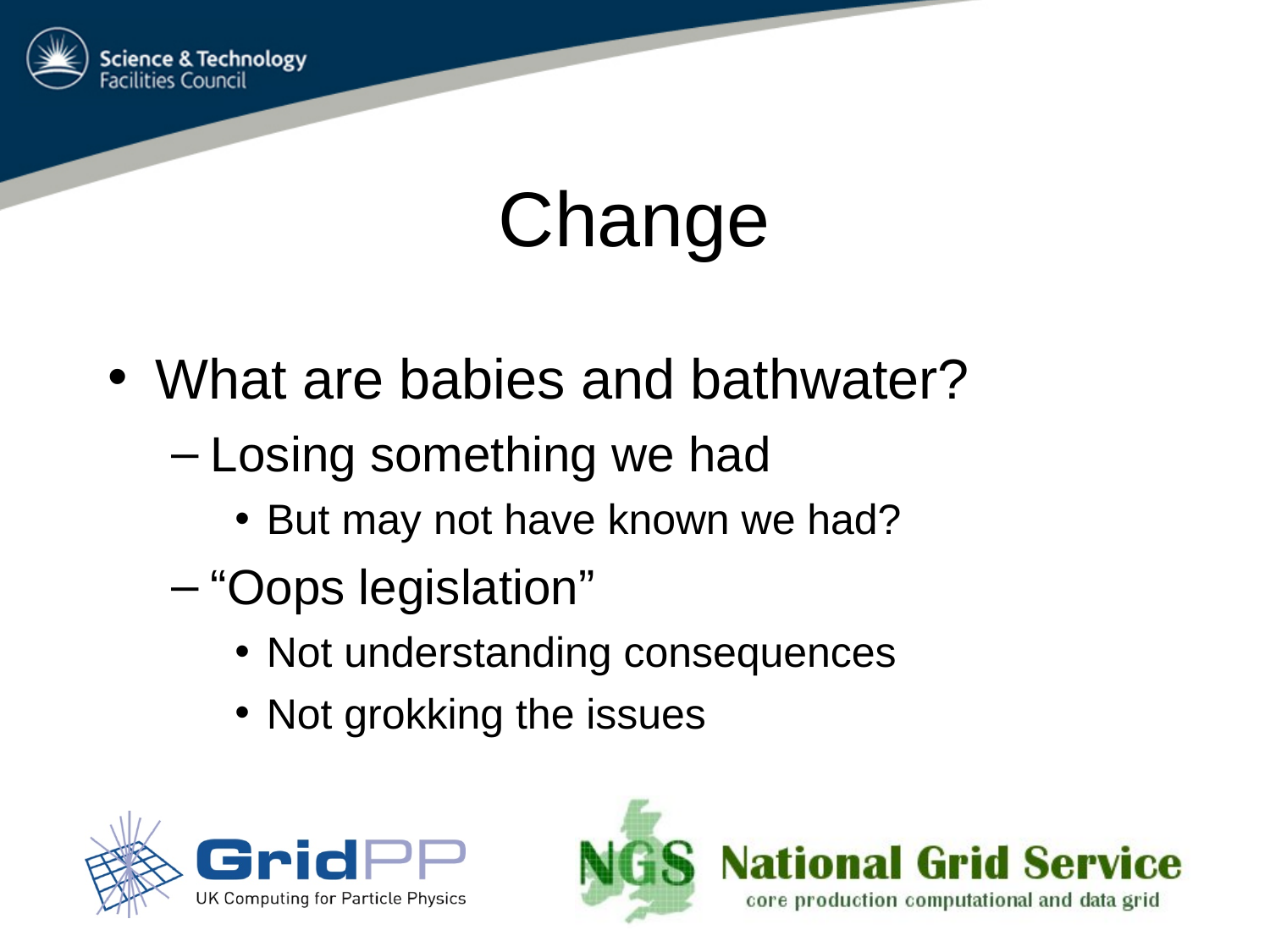

# Change
What are babies and bathwater?
Losing something we had
But may not have known we had?
“Oops legislation”
Not understanding consequences
Not grokking the issues